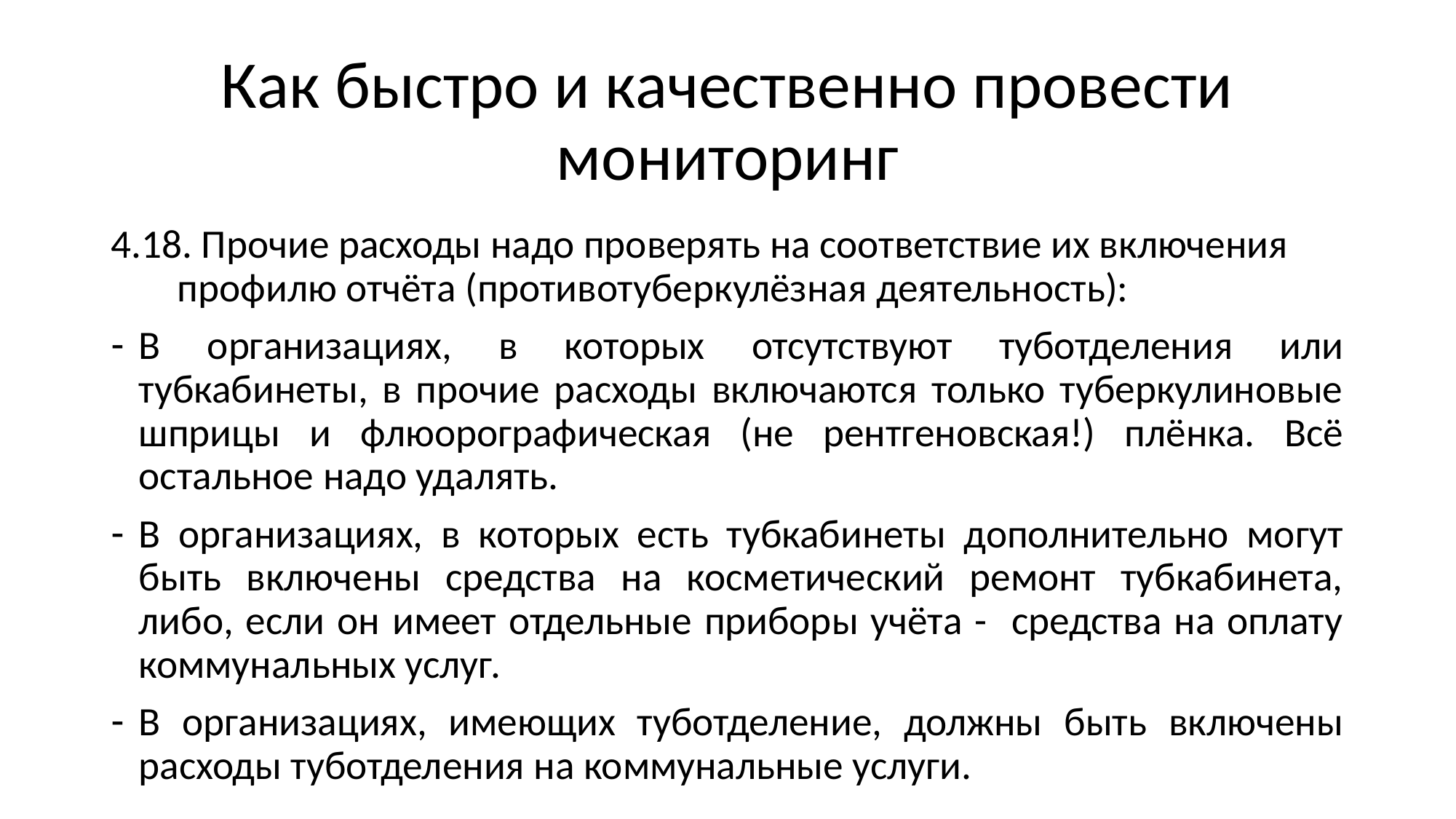

# Как быстро и качественно провести мониторинг
4.18. Прочие расходы надо проверять на соответствие их включения профилю отчёта (противотуберкулёзная деятельность):
В организациях, в которых отсутствуют туботделения или тубкабинеты, в прочие расходы включаются только туберкулиновые шприцы и флюорографическая (не рентгеновская!) плёнка. Всё остальное надо удалять.
В организациях, в которых есть тубкабинеты дополнительно могут быть включены средства на косметический ремонт тубкабинета, либо, если он имеет отдельные приборы учёта -  средства на оплату коммунальных услуг.
В организациях, имеющих туботделение, должны быть включены расходы туботделения на коммунальные услуги.